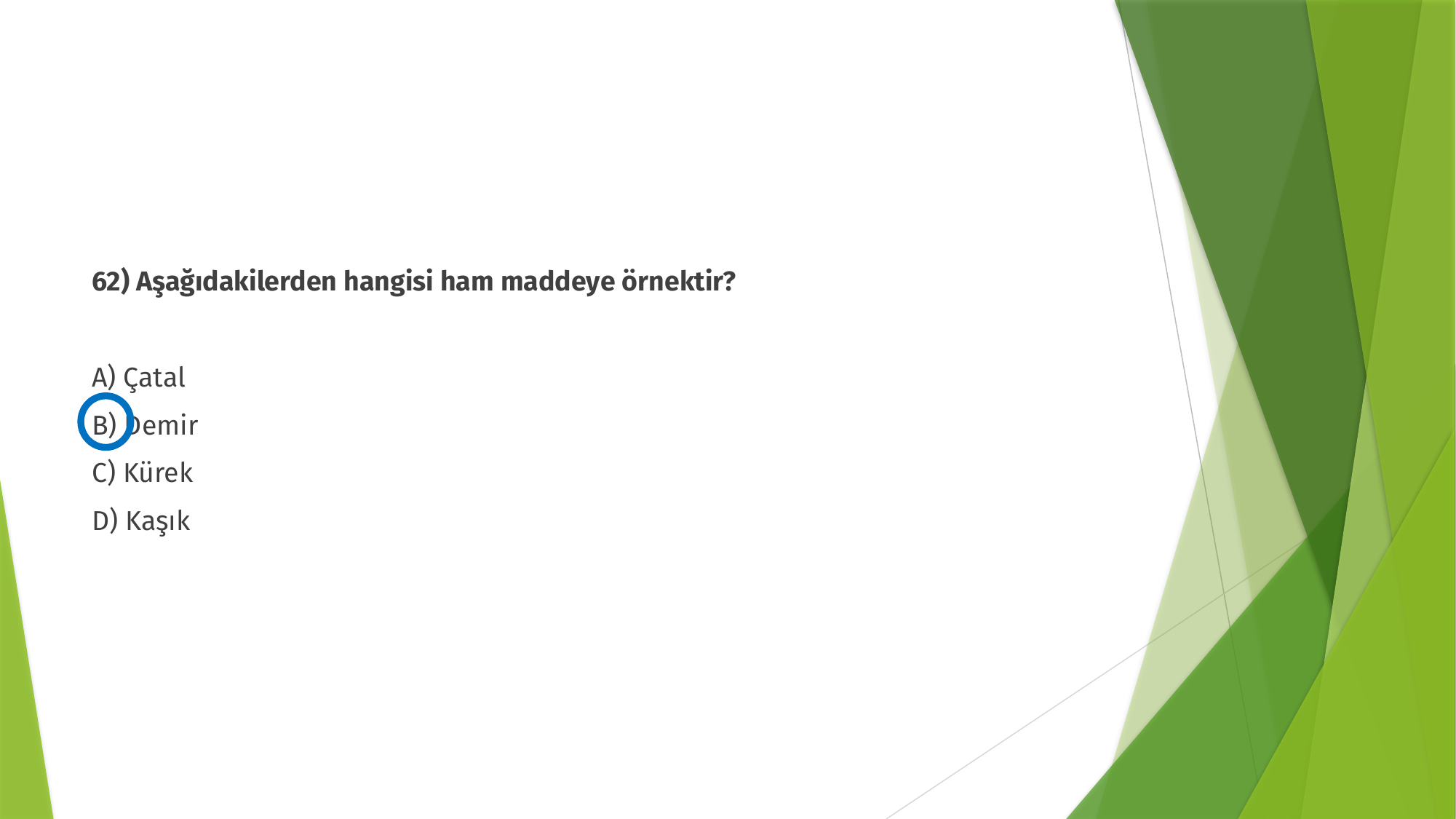

#
62) Aşağıdakilerden hangisi ham maddeye örnektir?

A) Çatal
B) Demir
C) Kürek
D) Kaşık